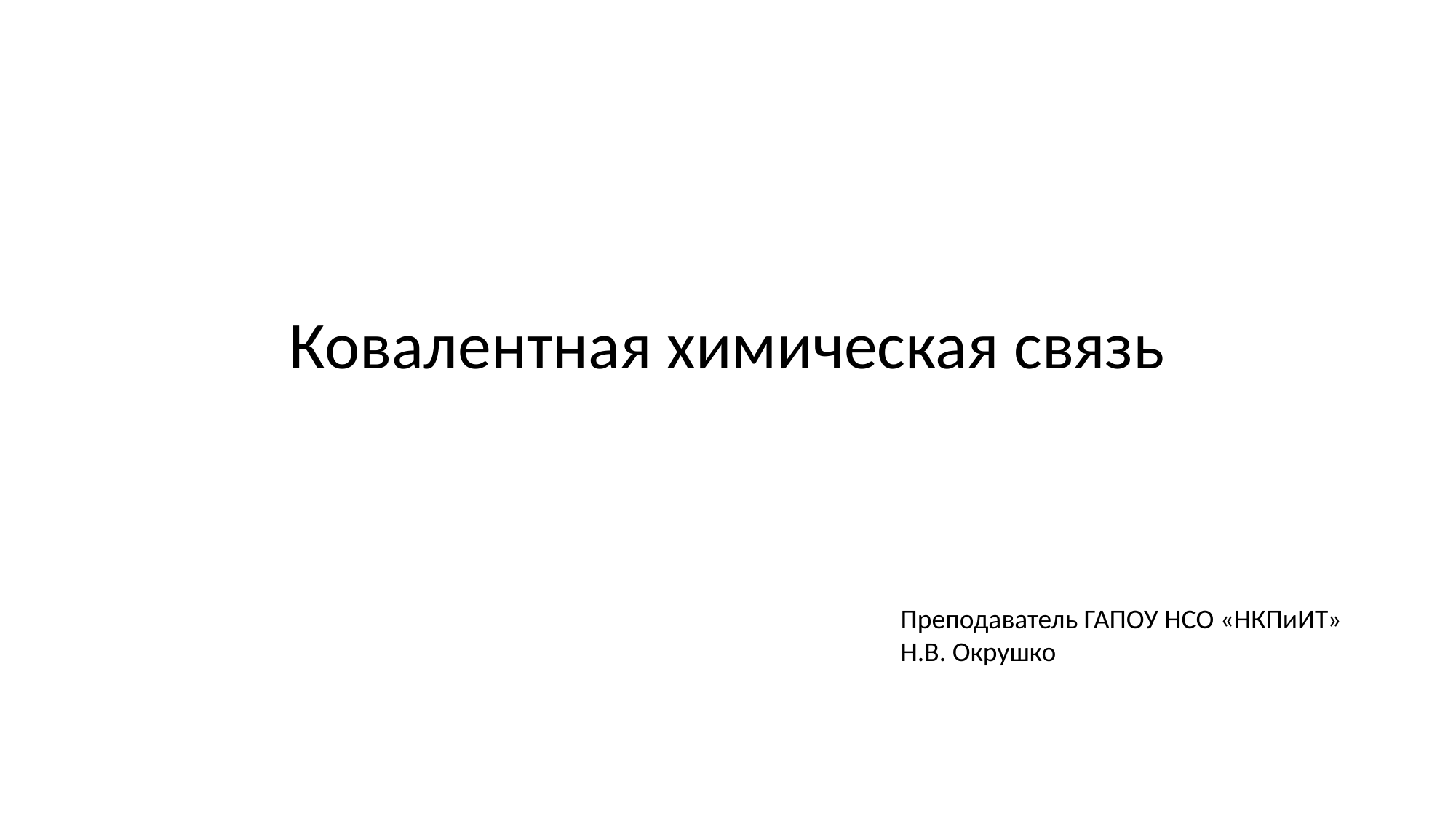

# Ковалентная химическая связь

Преподаватель ГАПОУ НСО «НКПиИТ»
Н.В. Окрушко